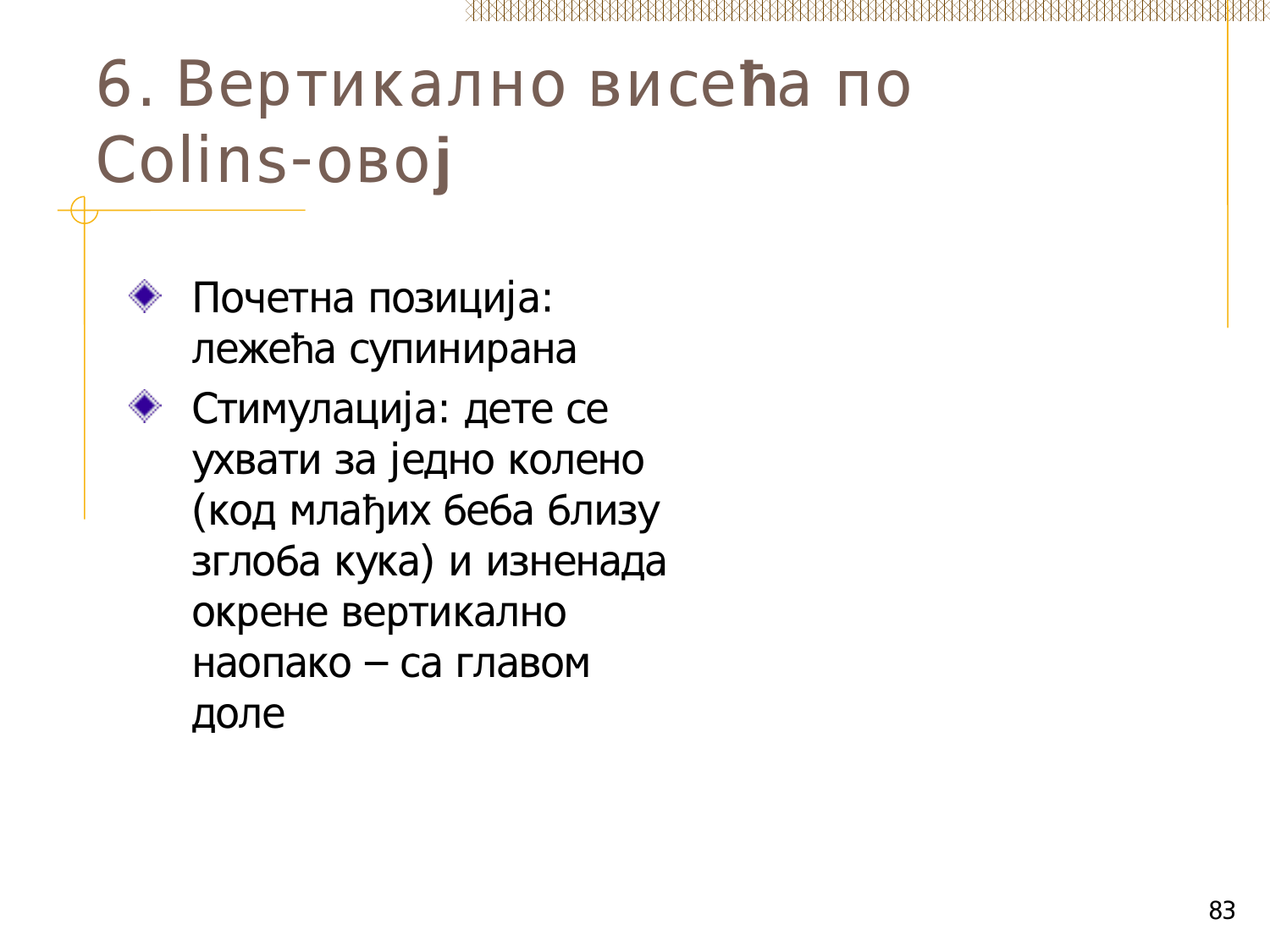

# 6. Вертикално висећа по Colins-овој
Почетна позиција: лежећа супинирана
Стимулација: дете се ухвати за једно колено (код млађих беба близу зглоба кука) и изненада окрене вертикално наопако – са главом доле

83